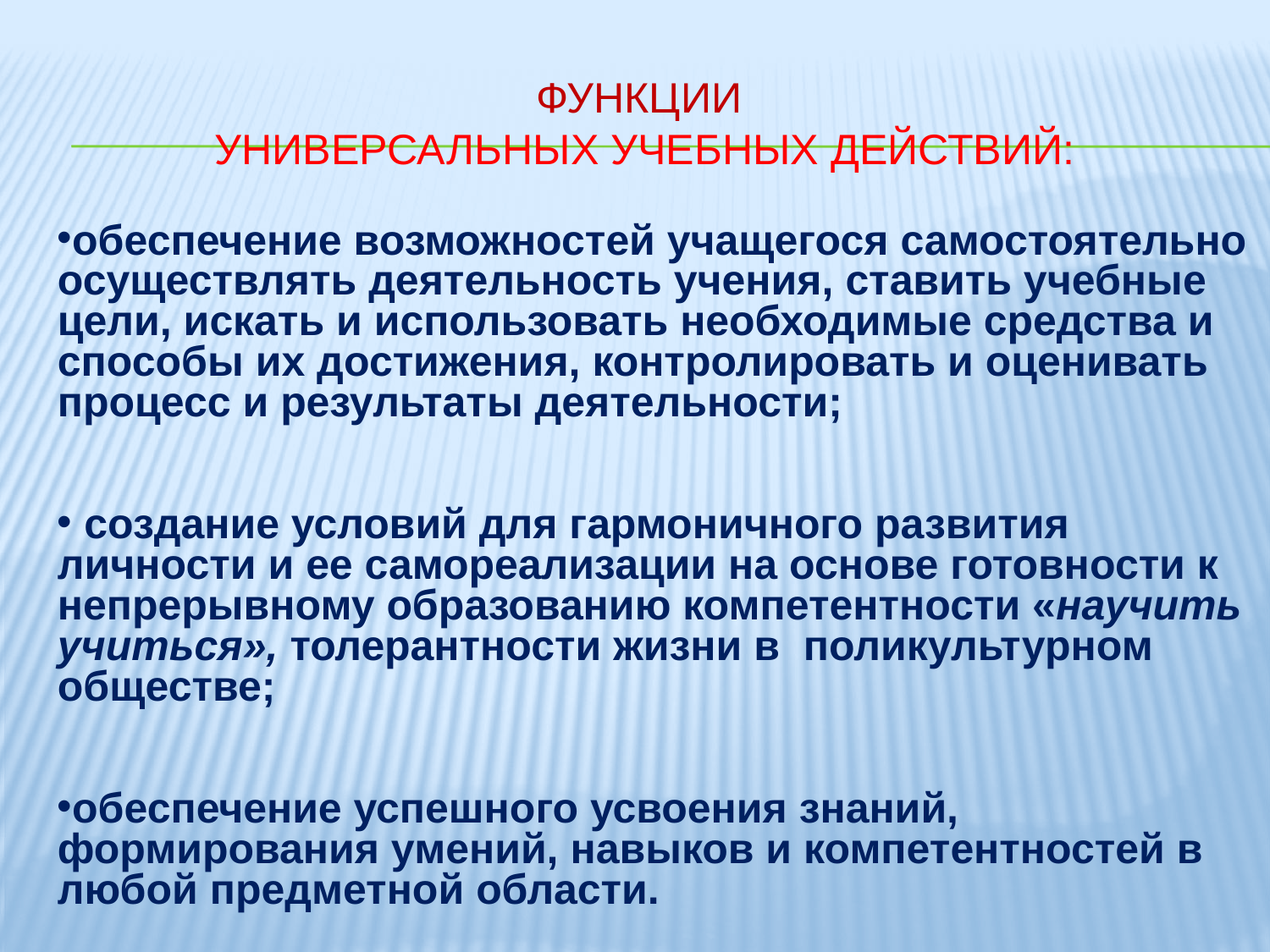

# Функции универсальных учебных действий:
обеспечение возможностей учащегося самостоятельно осуществлять деятельность учения, ставить учебные цели, искать и использовать необходимые средства и способы их достижения, контролировать и оценивать процесс и результаты деятельности;

 создание условий для гармоничного развития личности и ее самореализации на основе готовности к непрерывному образованию компетентности «научить учиться», толерантности жизни в  поликультурном обществе;

обеспечение успешного усвоения знаний, формирования умений, навыков и компетентностей в любой предметной области.